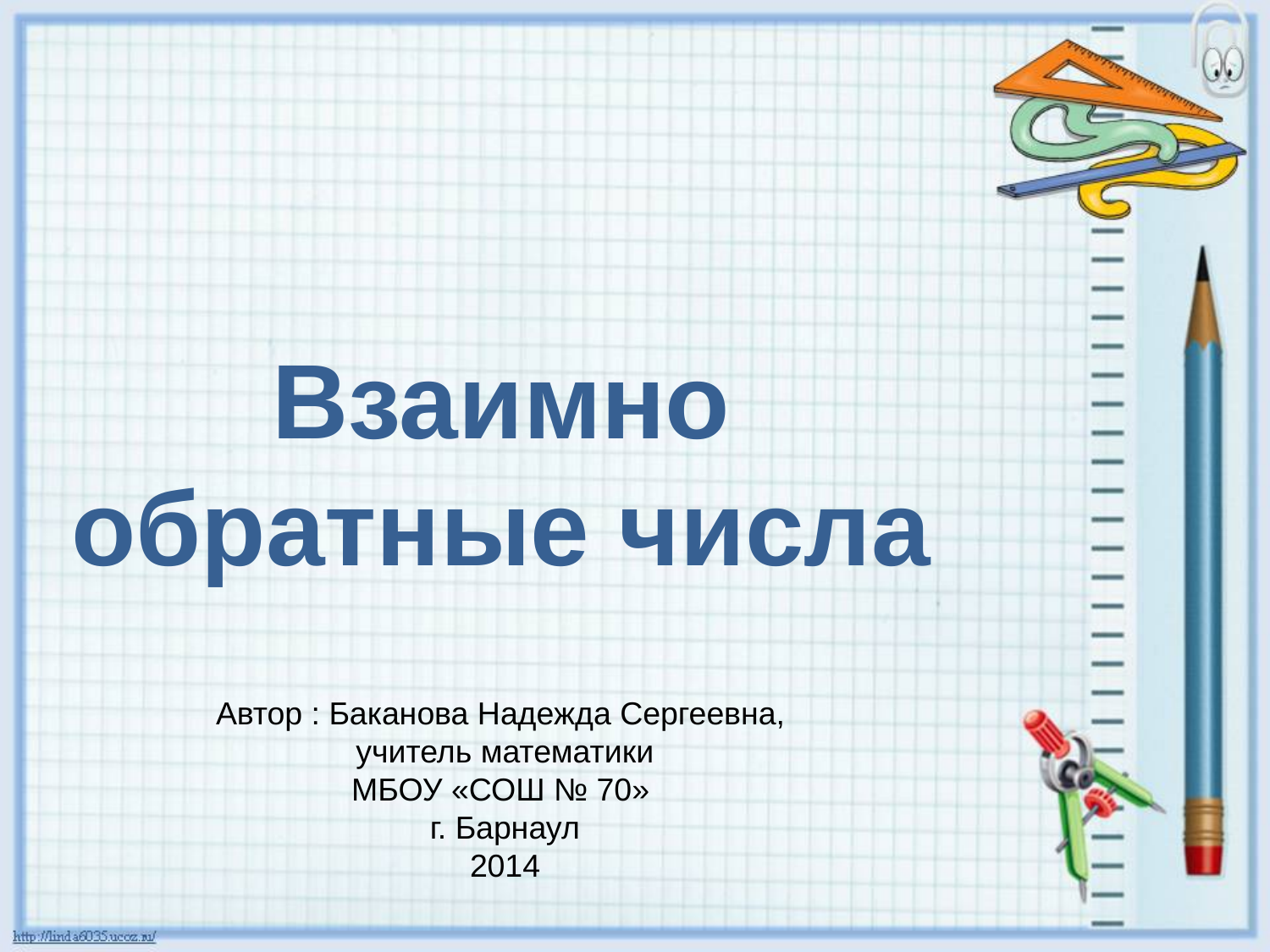

Взаимно обратные числа
Автор : Баканова Надежда Сергеевна,
учитель математики
МБОУ «СОШ № 70»
г. Барнаул
2014